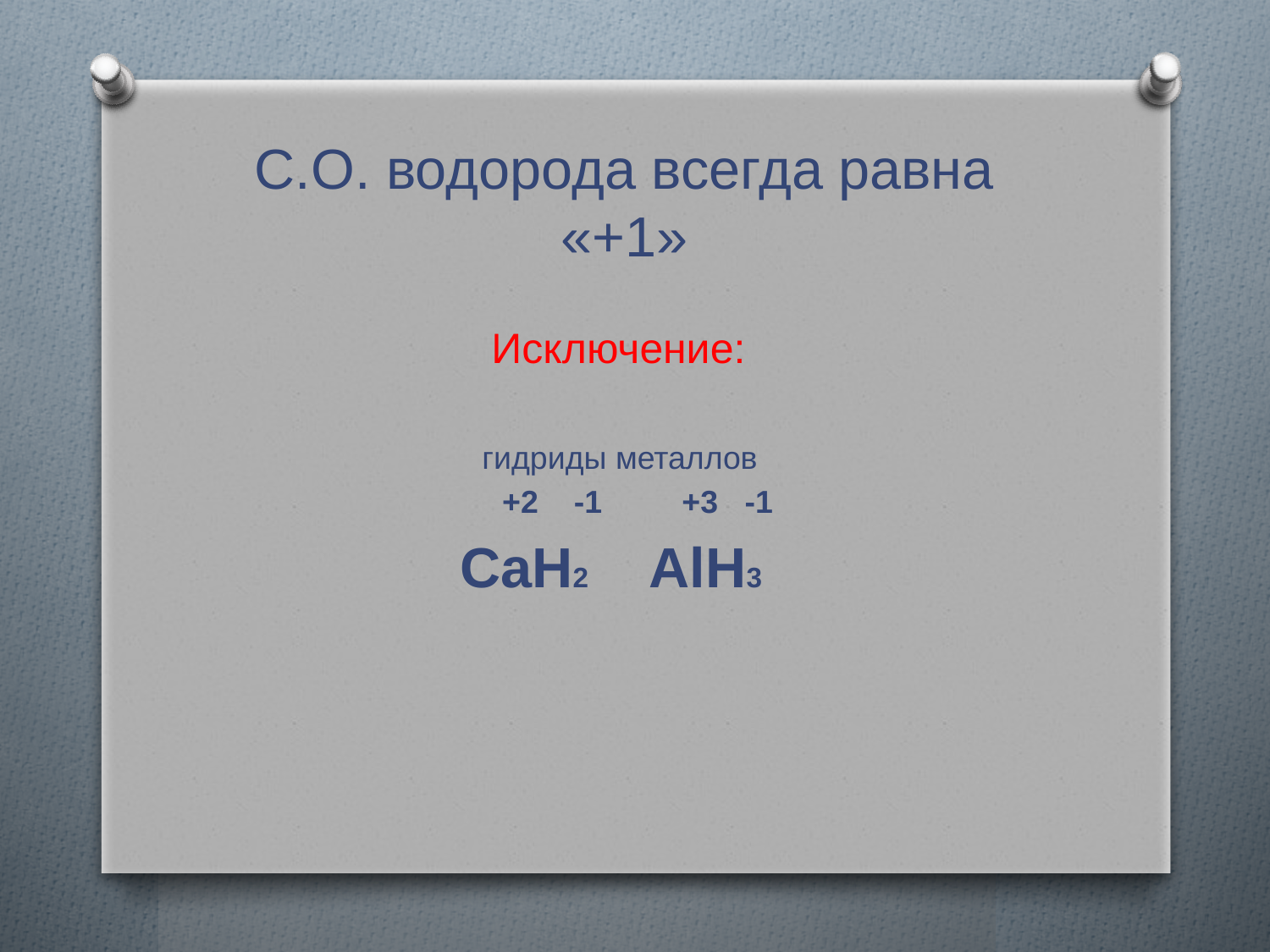

C.О. водорода всегда равна «+1»

Исключение:

гидриды металлов
   +2    -1         +3   -1
CaH2    AlH3